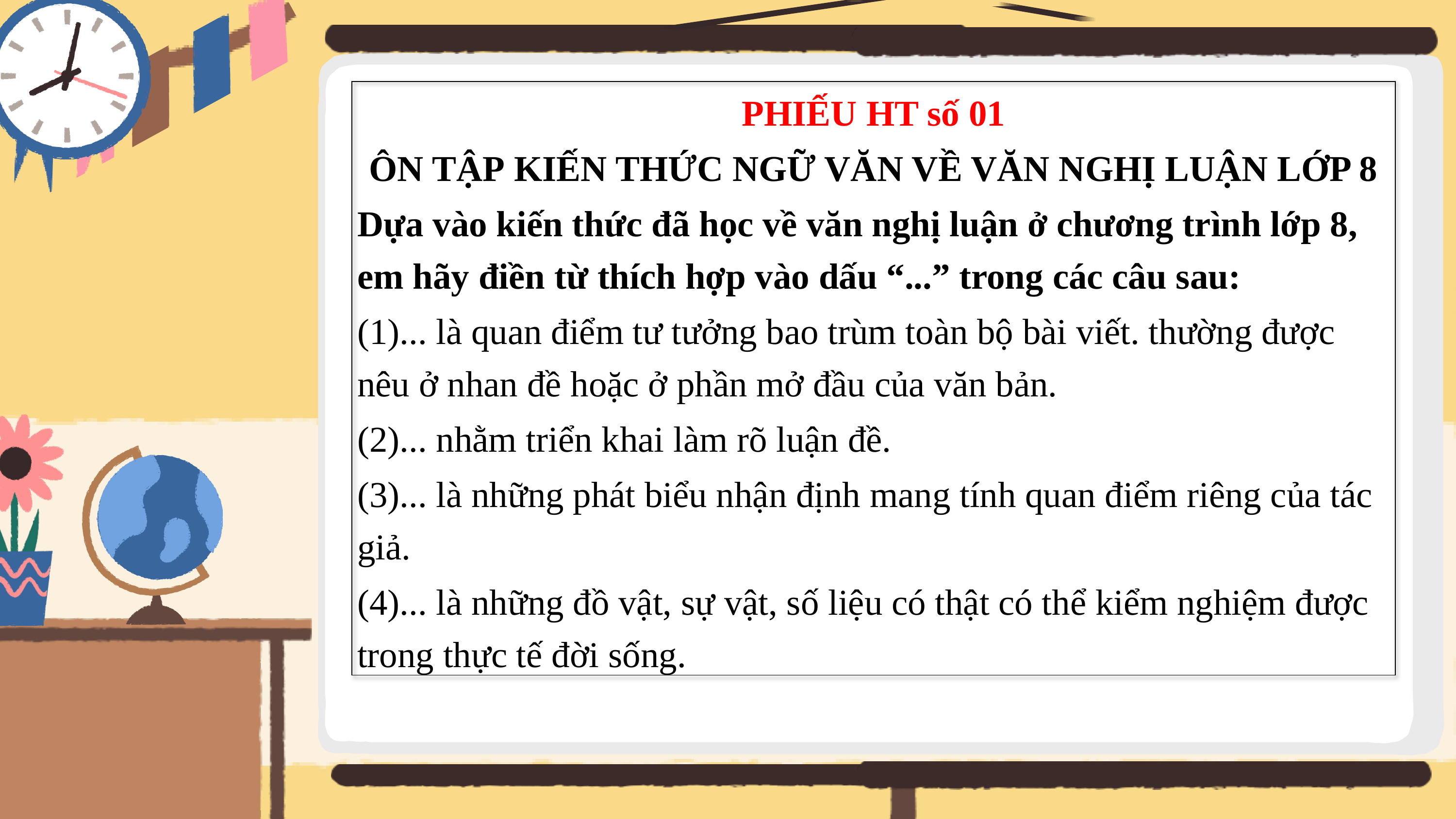

| PHIẾU HT số 01 ÔN TẬP KIẾN THỨC NGỮ VĂN VỀ VĂN NGHỊ LUẬN LỚP 8 Dựa vào kiến thức đã học về văn nghị luận ở chương trình lớp 8, em hãy điền từ thích hợp vào dấu “...” trong các câu sau: (1)... là quan điểm tư tưởng bao trùm toàn bộ bài viết. thường được nêu ở nhan đề hoặc ở phần mở đầu của văn bản. (2)... nhằm triển khai làm rõ luận đề. (3)... là những phát biểu nhận định mang tính quan điểm riêng của tác giả. (4)... là những đồ vật, sự vật, số liệu có thật có thể kiểm nghiệm được trong thực tế đời sống. |
| --- |